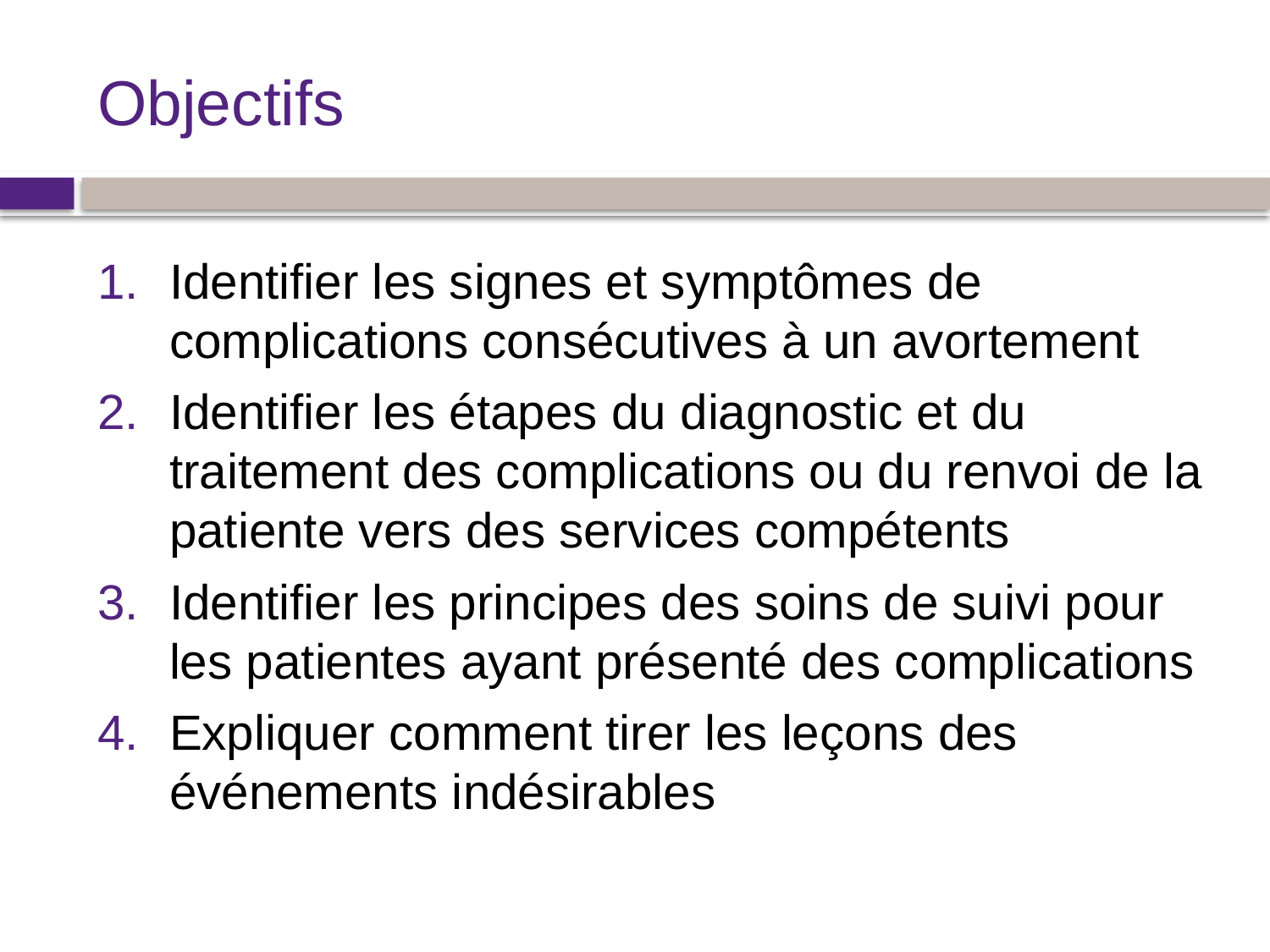

# Objectifs
Identifier les signes et symptômes de complications consécutives à un avortement
Identifier les étapes du diagnostic et du traitement des complications ou du renvoi de la patiente vers des services compétents
Identifier les principes des soins de suivi pour les patientes ayant présenté des complications
Expliquer comment tirer les leçons des événements indésirables